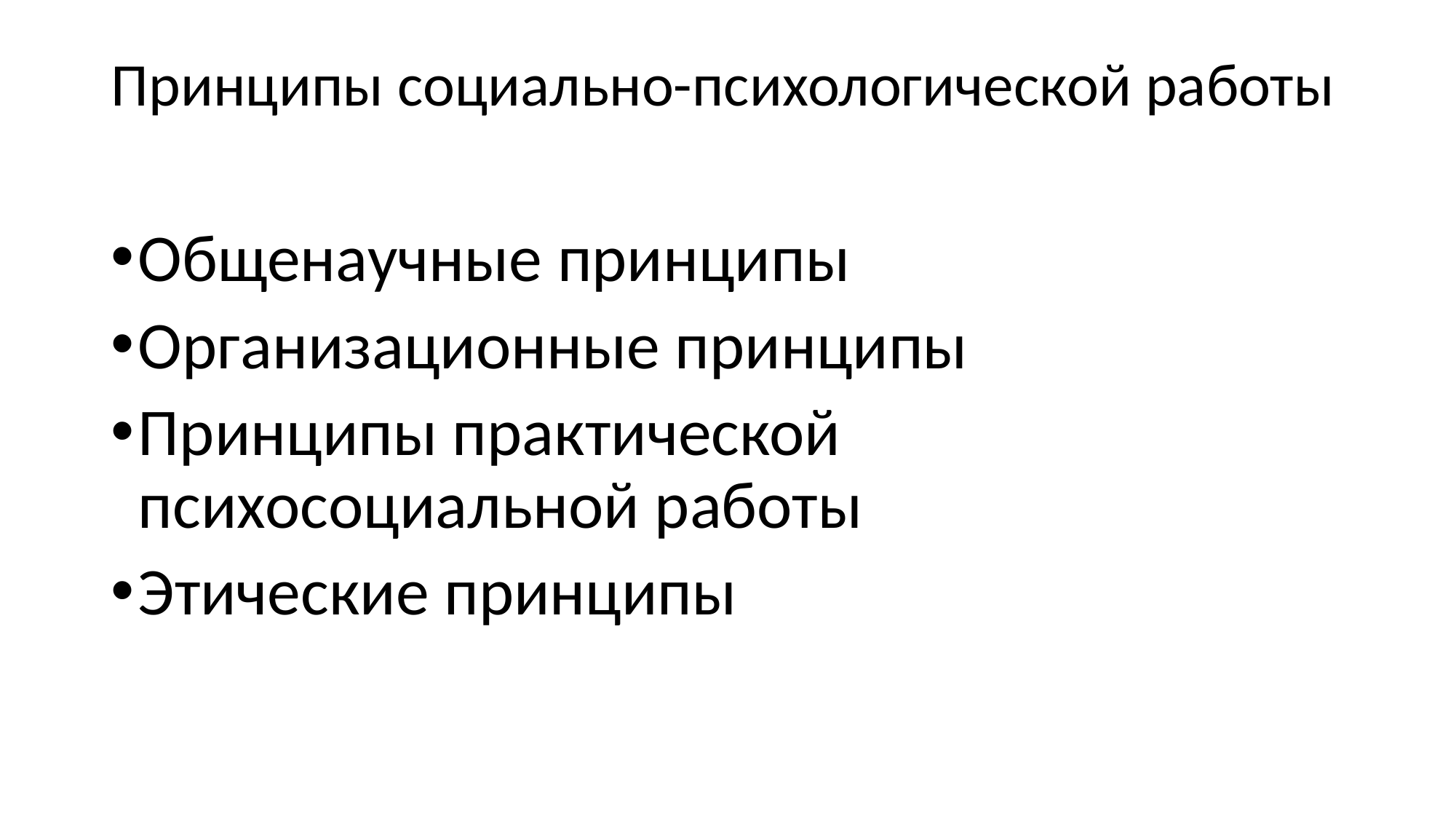

# Принципы социально-психологической работы
Общенаучные принципы
Организационные принципы
Принципы практической психосоциальной работы
Этические принципы